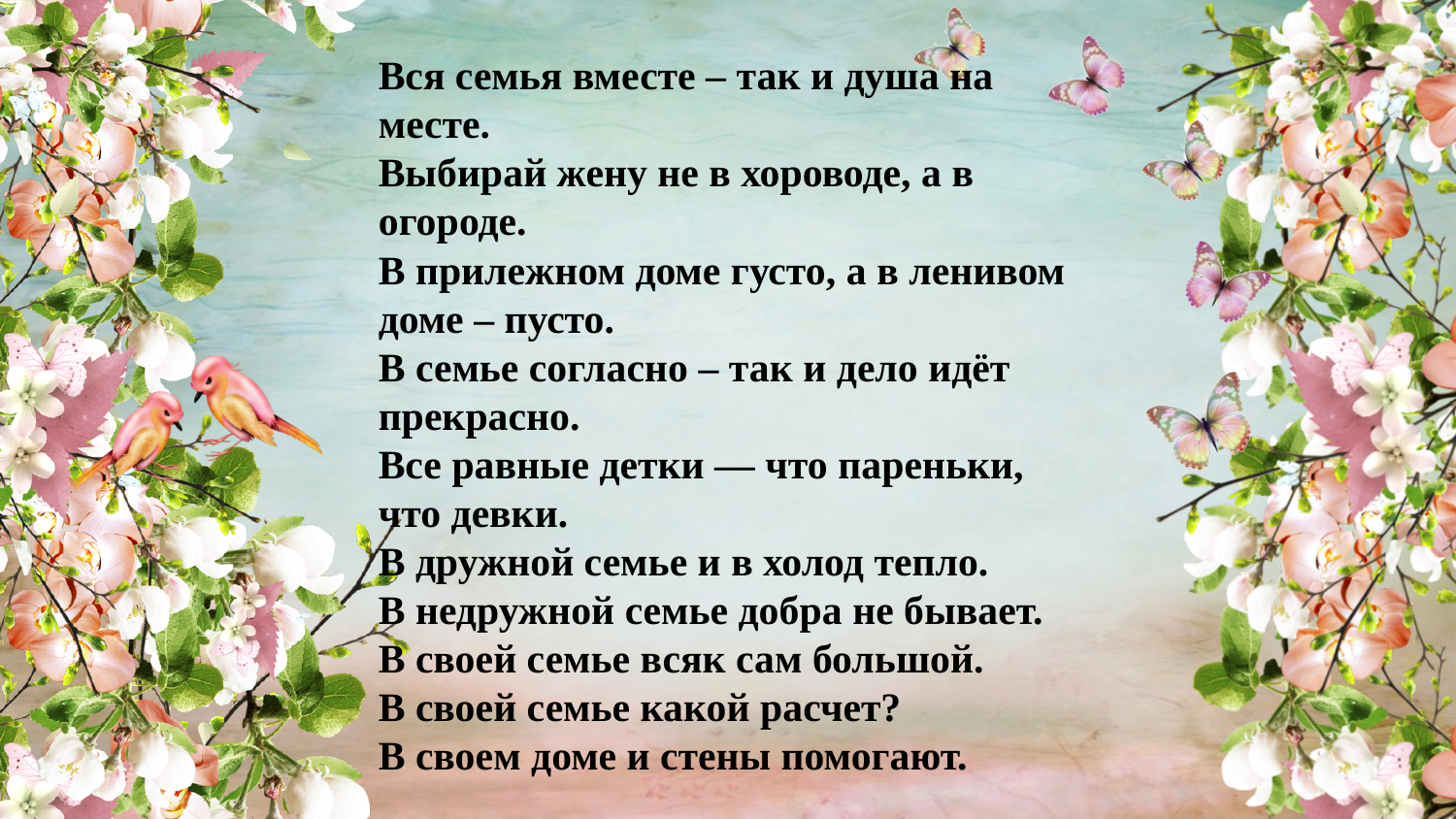

Вся семья вместе – так и душа на месте.
Выбирай жену не в хороводе, а в огороде.
В прилежном доме густо, а в ленивом доме – пусто.
В семье согласно – так и дело идёт прекрасно.
Все равные детки — что пареньки, что девки.
В дружной семье и в холод тепло.
В недружной семье добра не бывает.
В своей семье всяк сам большой.
В своей семье какой расчет?
В своем доме и стены помогают.